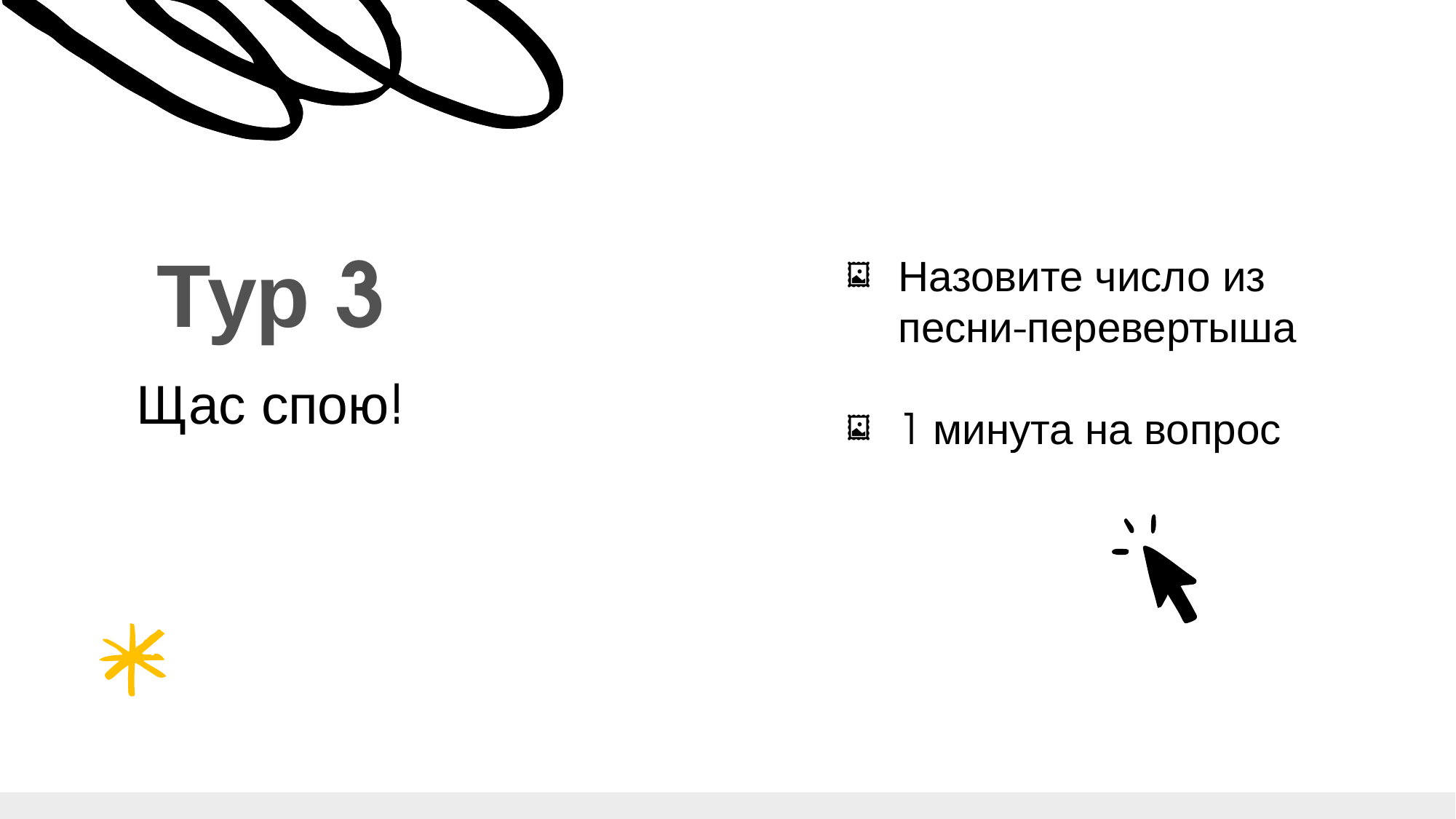

Тур 3
Назовите число из песни-перевертыша

1 минута на вопрос
Щас спою!